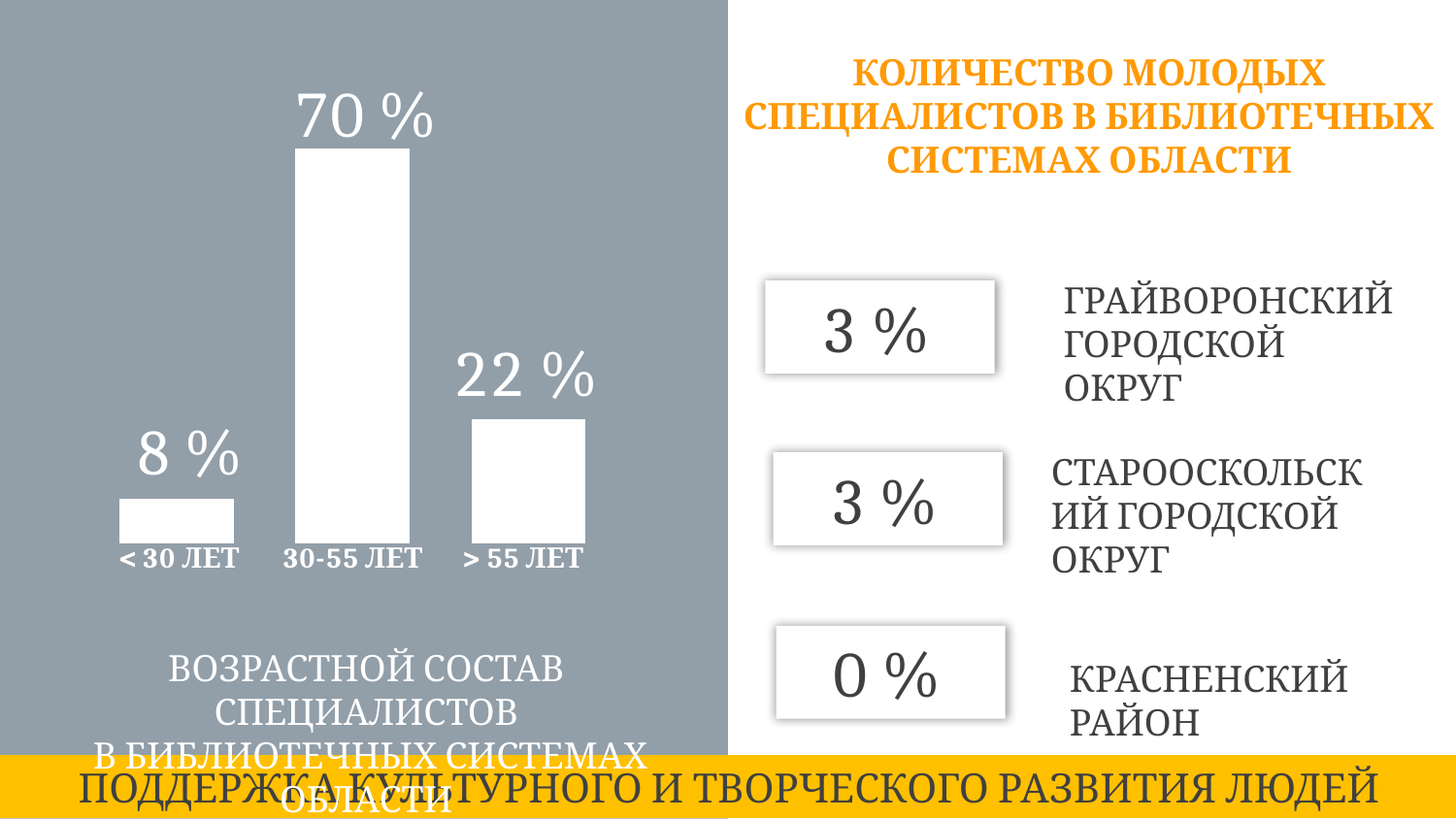

КОЛИЧЕСТВО МОЛОДЫХ СПЕЦИАЛИСТОВ В БИБЛИОТЕЧНЫХ СИСТЕМАХ ОБЛАСТИ
70 %

### Chart

| Category |  |
|---|---|
Грайворонский городской округ
3 %

22 %
8 %
Старооскольский городской округ
3 %

< 30 ЛЕТ
30-55 ЛЕТ
> 55 ЛЕТ
0 %

ВОЗРАСТНОЙ СОСТАВ СПЕЦИАЛИСТОВ
 В БИБЛИОТЕЧНЫХ СИСТЕМАХ ОБЛАСТИ
Красненский район
ПОДДЕРЖКА КУЛЬТУРНОГО И ТВОРЧЕСКОГО РАЗВИТИЯ ЛЮДЕЙ